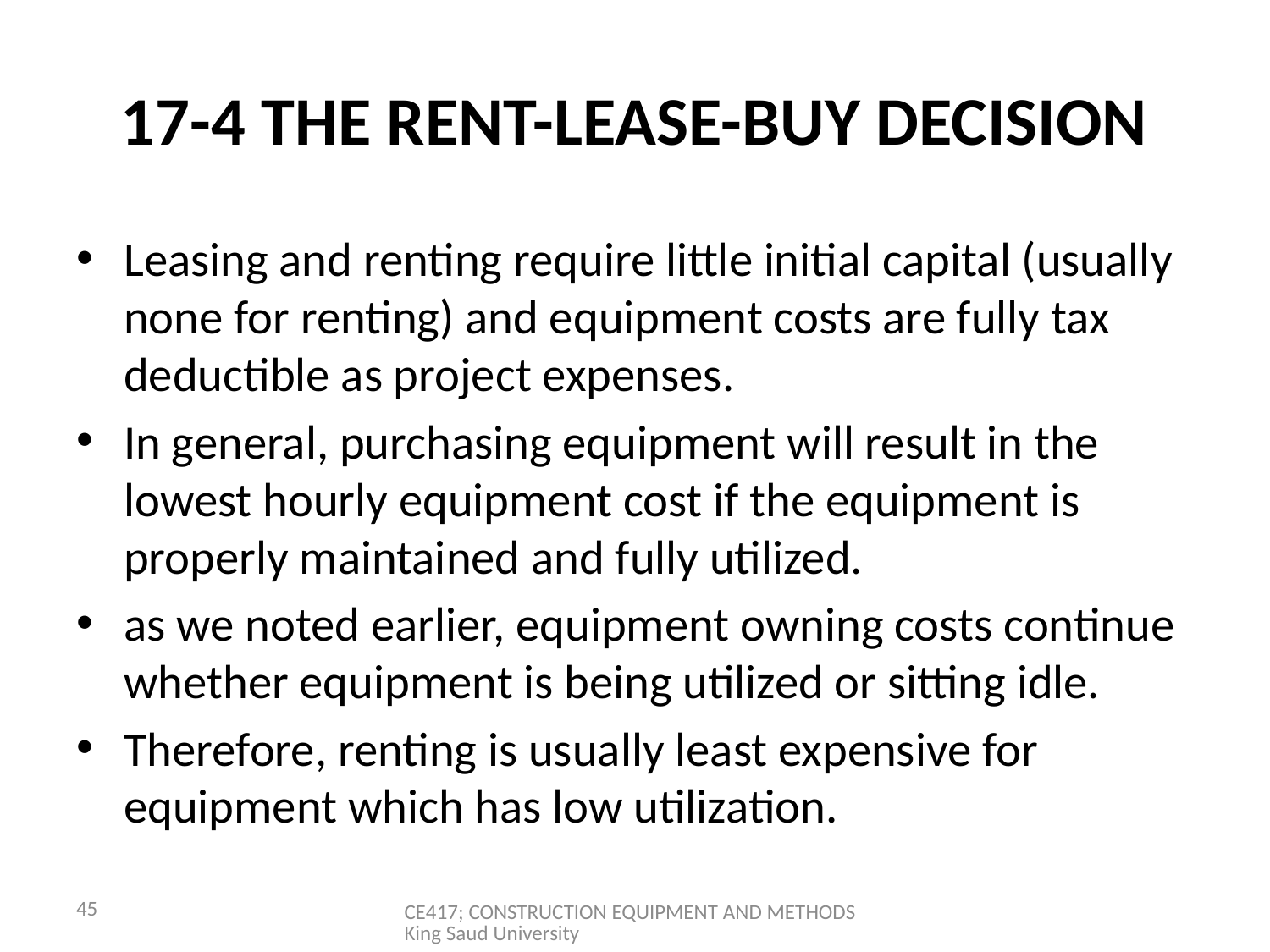

# 17-4 THE RENT-LEASE-BUY DECISION
Leasing and renting require little initial capital (usually none for renting) and equipment costs are fully tax deductible as project expenses.
In general, purchasing equipment will result in the lowest hourly equipment cost if the equipment is properly maintained and fully utilized.
as we noted earlier, equipment owning costs continue whether equipment is being utilized or sitting idle.
Therefore, renting is usually least expensive for equipment which has low utilization.
45
CE417; CONSTRUCTION EQUIPMENT AND METHODS King Saud University